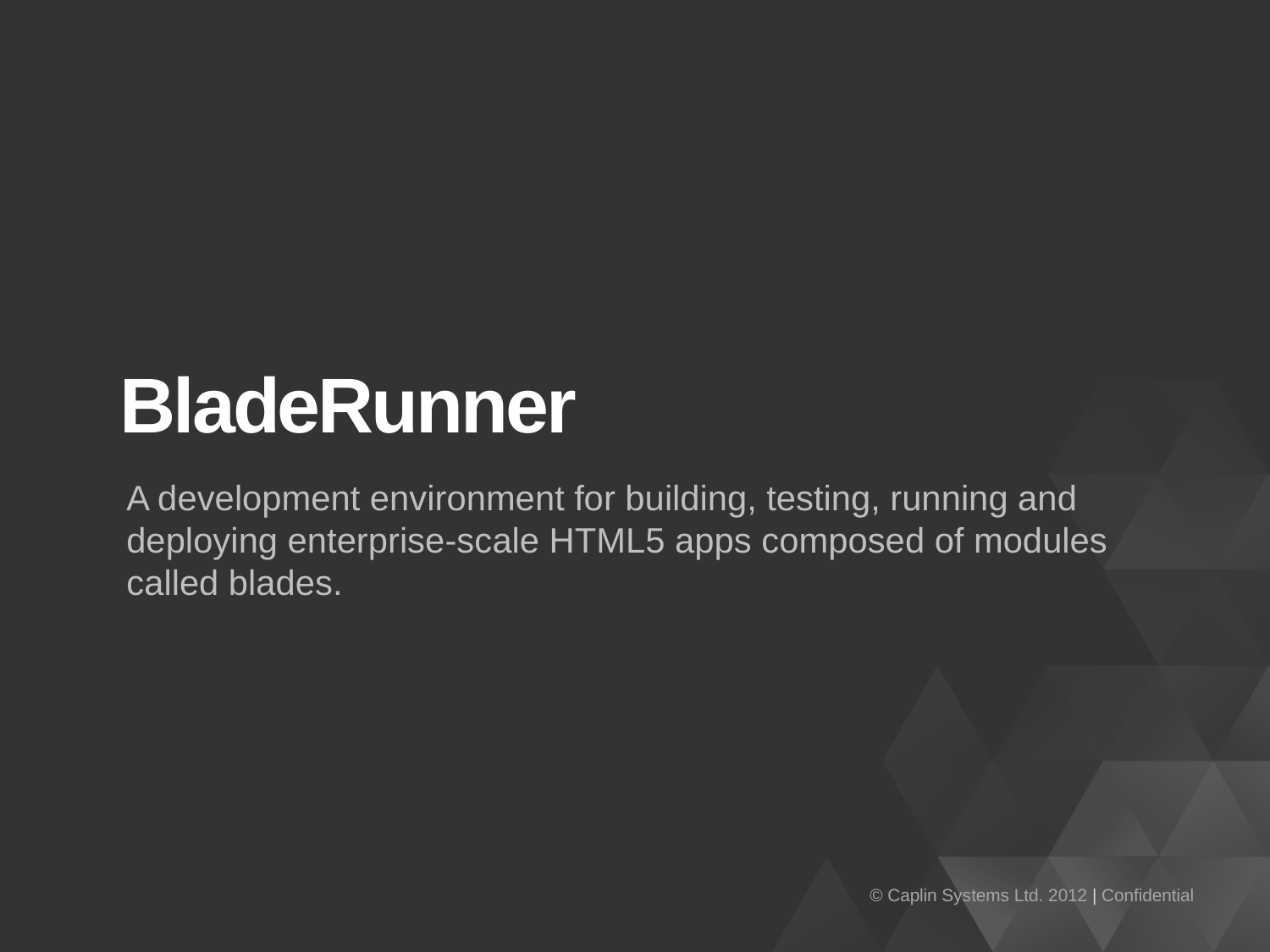

# BladeRunner
A development environment for building, testing, running and deploying enterprise-scale HTML5 apps composed of modules called blades.